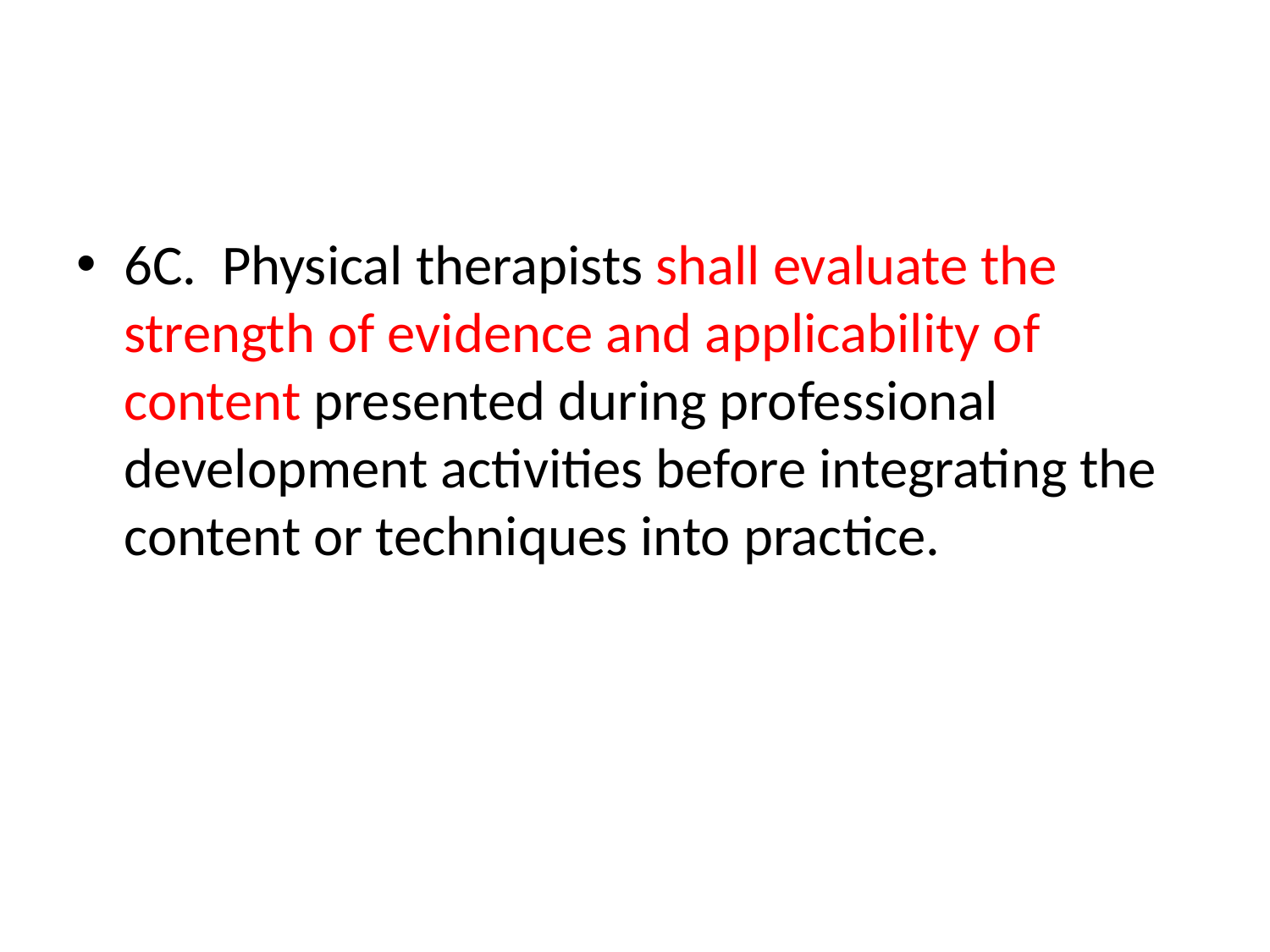

#
6C.  Physical therapists shall evaluate the strength of evidence and applicability of content presented during professional development activities before integrating the content or techniques into practice.